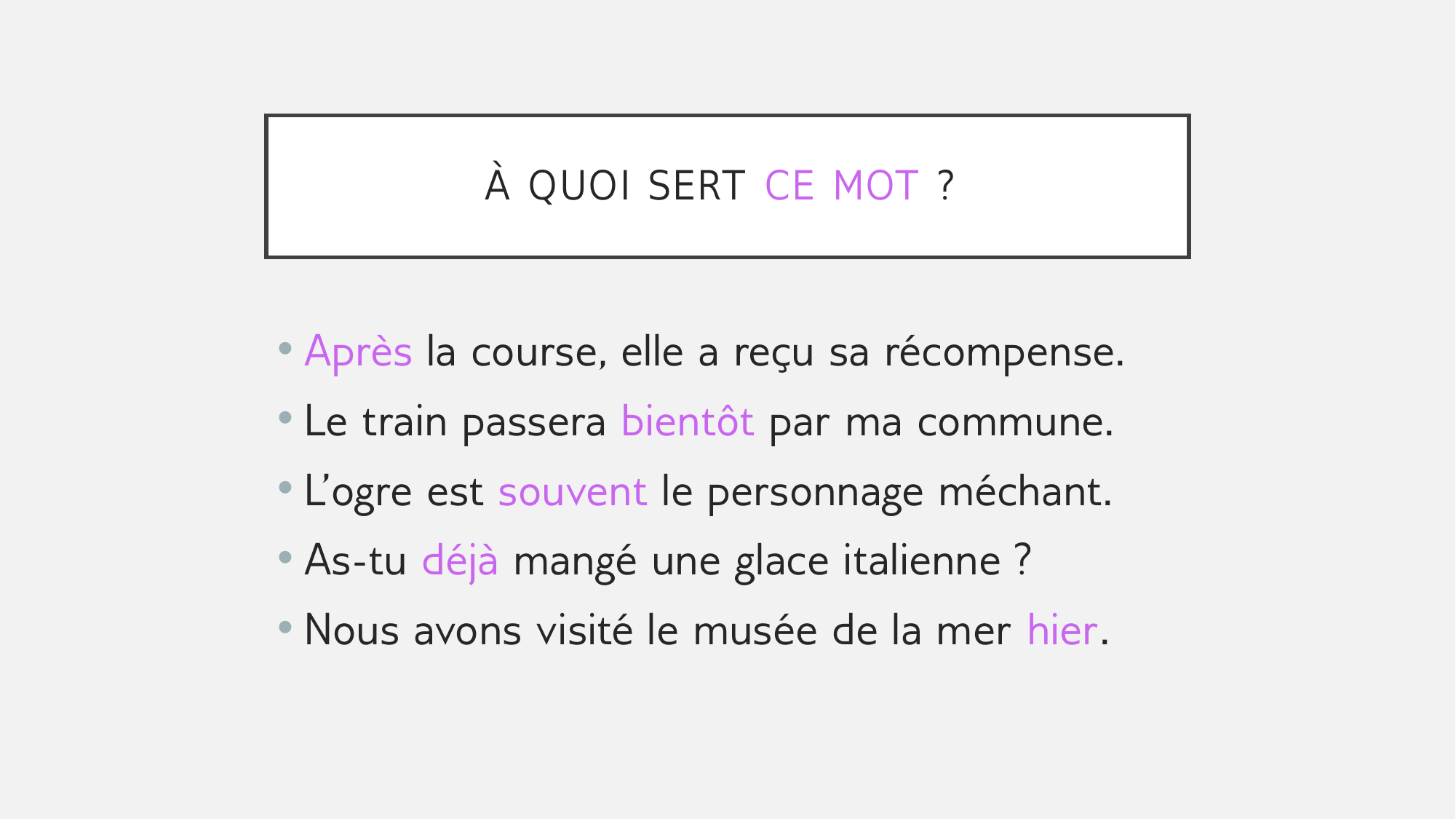

# À quoi sert ce mot ?
Après la course, elle a reçu sa récompense.
Le train passera bientôt par ma commune.
L’ogre est souvent le personnage méchant.
As-tu déjà mangé une glace italienne ?
Nous avons visité le musée de la mer hier.